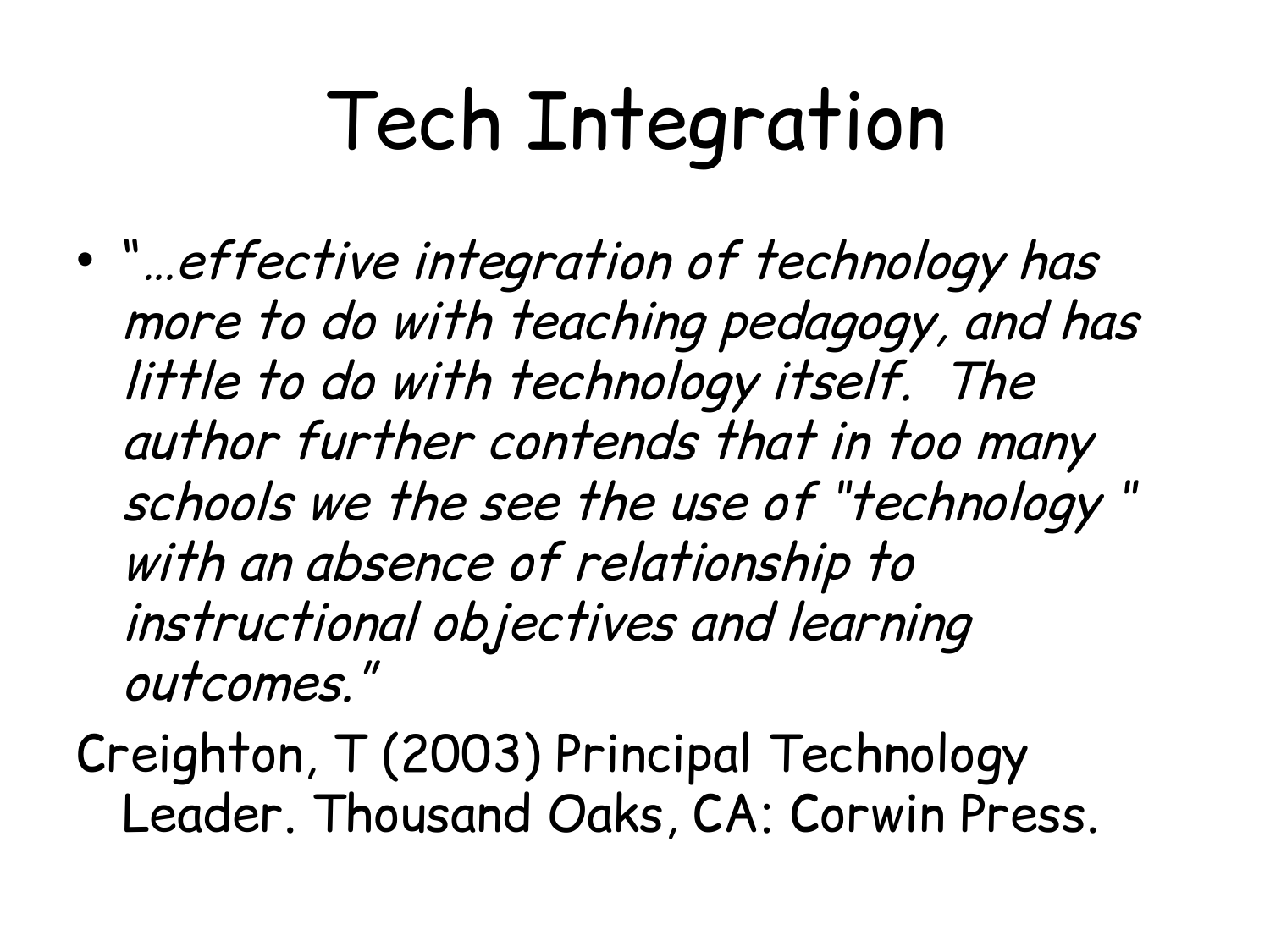

# Tech Integration
“…effective integration of technology has more to do with teaching pedagogy, and has little to do with technology itself.  The author further contends that in too many schools we the see the use of “technology “ with an absence of relationship to instructional objectives and learning outcomes.”
Creighton, T (2003) Principal Technology Leader. Thousand Oaks, CA: Corwin Press.